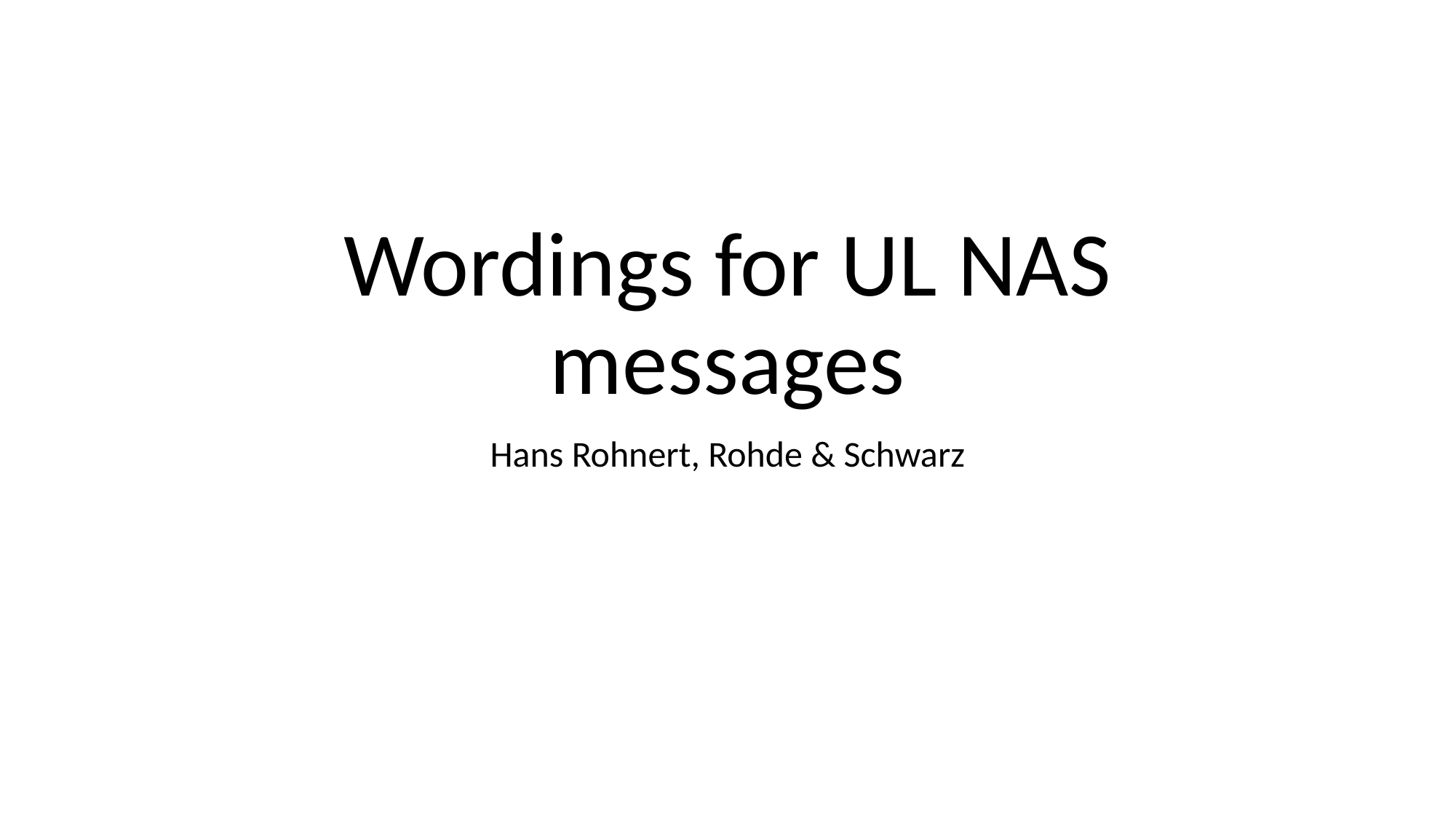

# Wordings for UL NAS messages
Hans Rohnert, Rohde & Schwarz